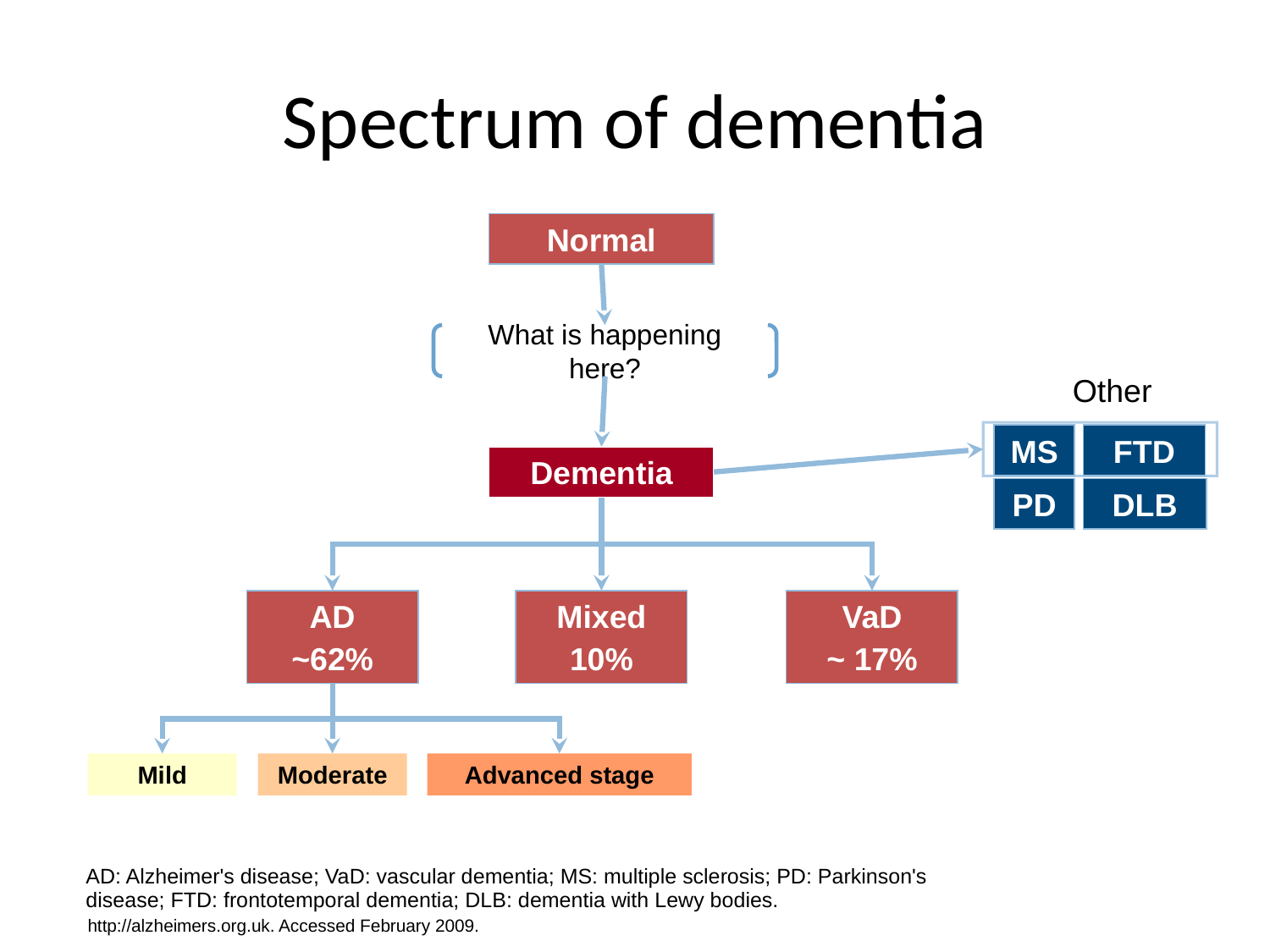

Spectrum of dementia
Normal
What is happening here?
Other

MS
FTD
Dementia
PD
DLB
AD
~62%
Mixed
10%
VaD
~ 17%
Mild
Moderate
Advanced stage
AD: Alzheimer's disease; VaD: vascular dementia; MS: multiple sclerosis; PD: Parkinson's disease; FTD: frontotemporal dementia; DLB: dementia with Lewy bodies.
http://alzheimers.org.uk. Accessed February 2009.